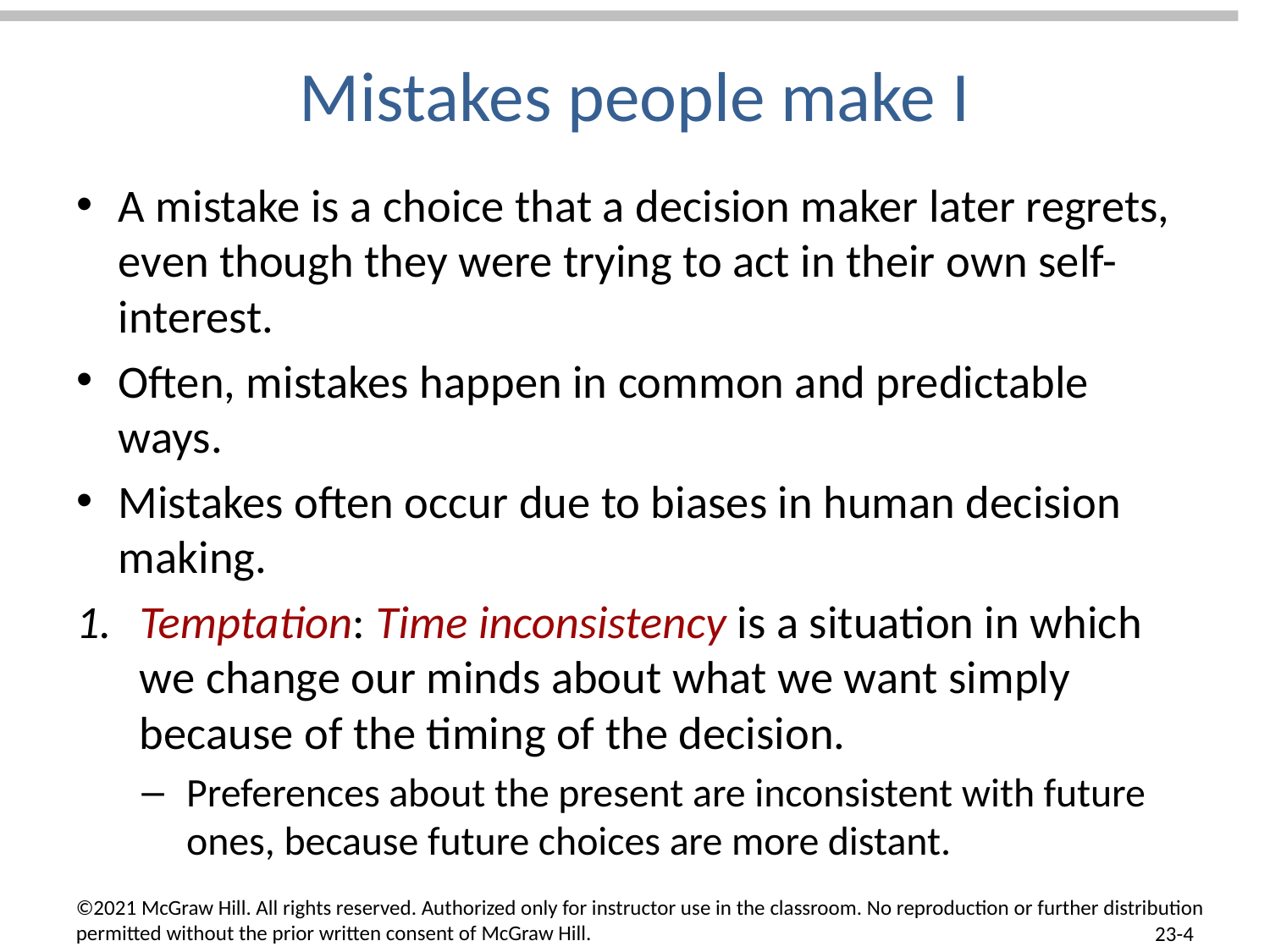

# Mistakes people make I
A mistake is a choice that a decision maker later regrets, even though they were trying to act in their own self-interest.
Often, mistakes happen in common and predictable ways.
Mistakes often occur due to biases in human decision making.
Temptation: Time inconsistency is a situation in which we change our minds about what we want simply because of the timing of the decision.
Preferences about the present are inconsistent with future ones, because future choices are more distant.